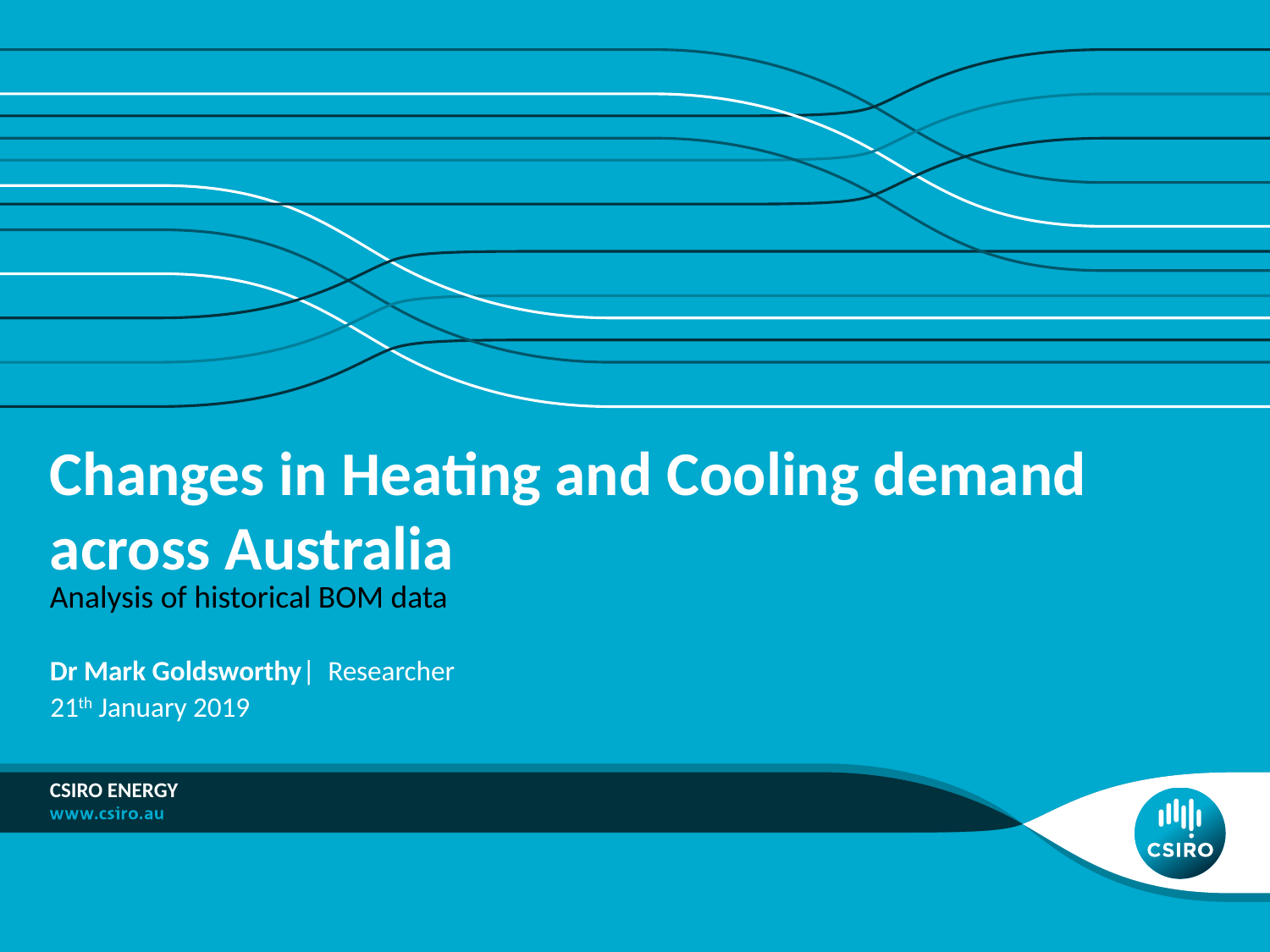

# Changes in Heating and Cooling demand across Australia

Analysis of historical BOM data
Dr Mark Goldsworthy|  Researcher
21th January 2019
CSIRO ENERGY